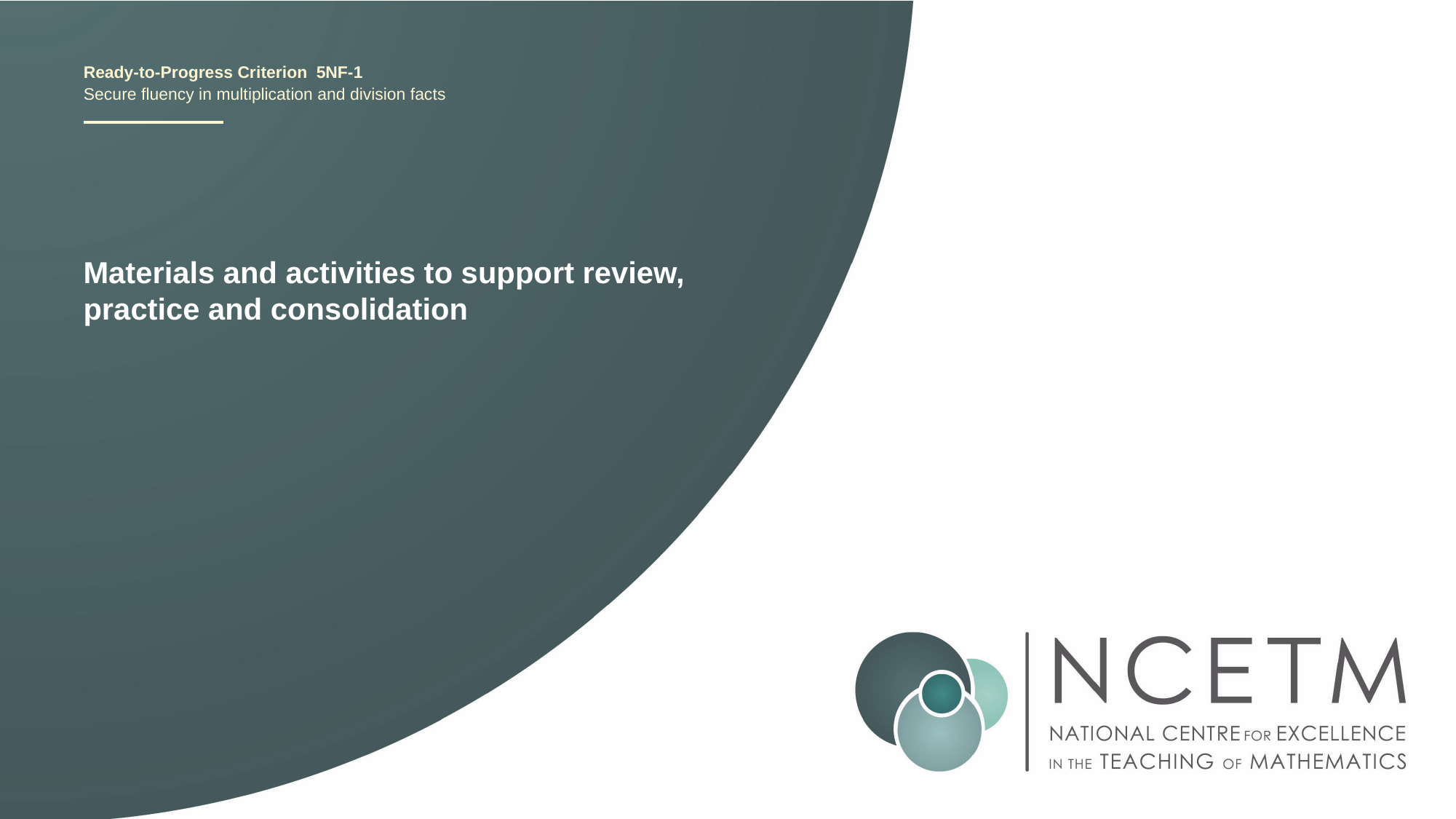

5NF-1
Secure fluency in multiplication and division facts